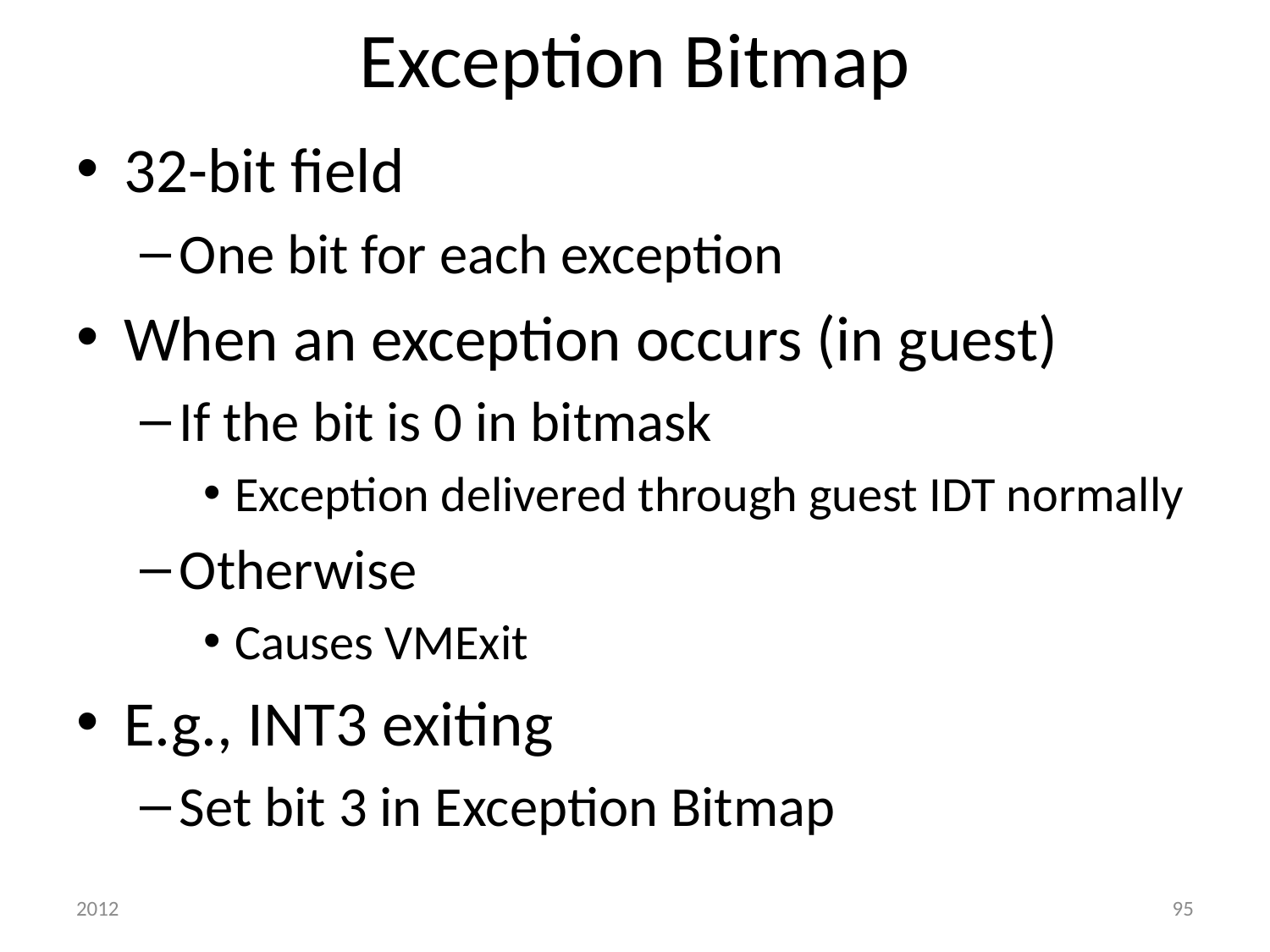

# Exception Bitmap
32-bit field
One bit for each exception
When an exception occurs (in guest)
If the bit is 0 in bitmask
Exception delivered through guest IDT normally
Otherwise
Causes VMExit
E.g., INT3 exiting
Set bit 3 in Exception Bitmap
2012

95